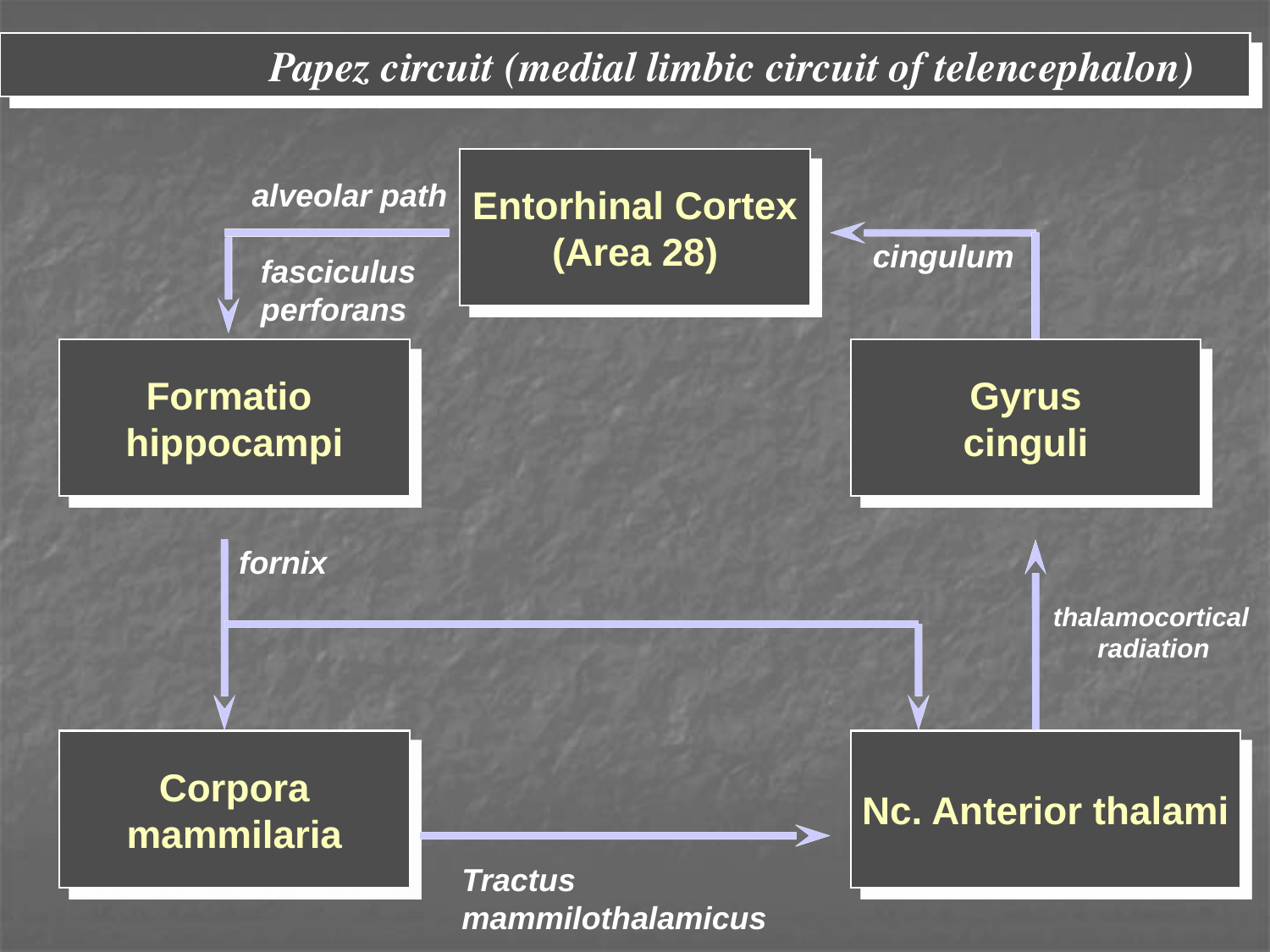

Papez circuit (medial limbic circuit of telencephalon)
Entorhinal Cortex
(Area 28)
alveolar path

 fasciculus
 perforans
cingulum

Formatio
hippocampi
Gyrus
cinguli
fornix

thalamocortical
      radiation

Corpora
mammilaria
Nc. Anterior thalami

Tractus
mammilothalamicus